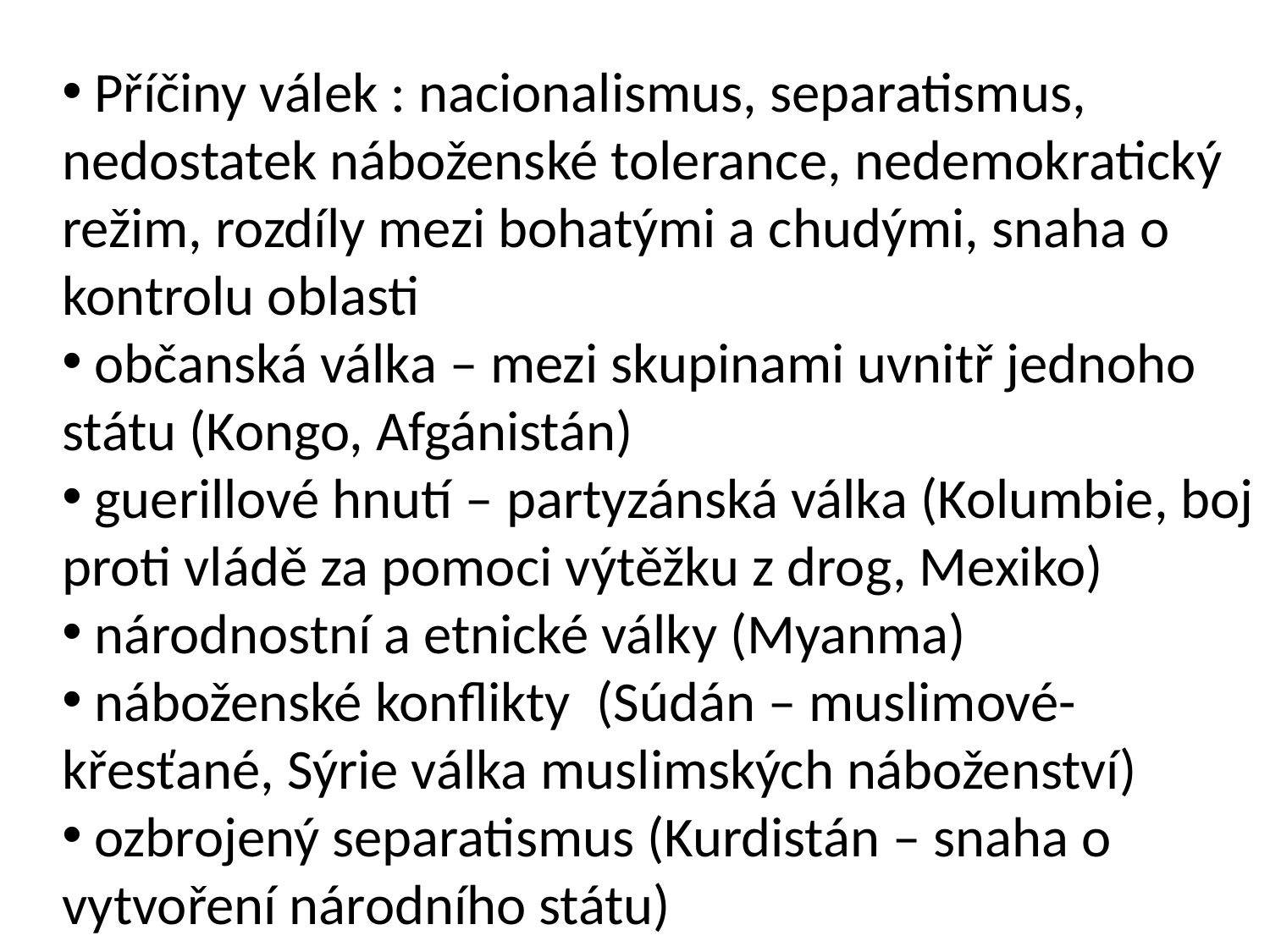

Příčiny válek : nacionalismus, separatismus, nedostatek náboženské tolerance, nedemokratický režim, rozdíly mezi bohatými a chudými, snaha o kontrolu oblasti
 občanská válka – mezi skupinami uvnitř jednoho státu (Kongo, Afgánistán)
 guerillové hnutí – partyzánská válka (Kolumbie, boj proti vládě za pomoci výtěžku z drog, Mexiko)
 národnostní a etnické války (Myanma)
 náboženské konflikty  (Súdán – muslimové-křesťané, Sýrie válka muslimských náboženství)
 ozbrojený separatismus (Kurdistán – snaha o vytvoření národního státu)